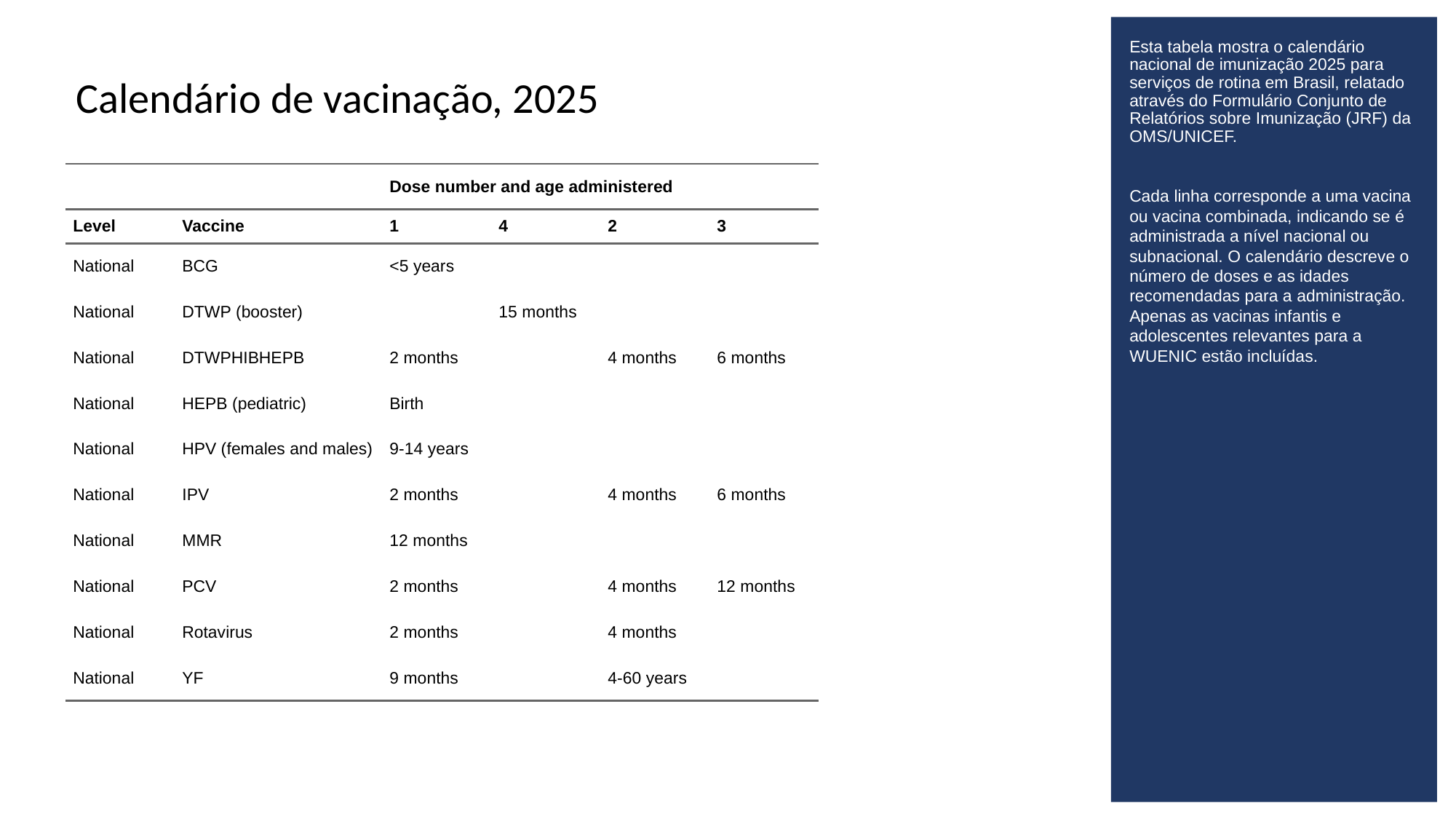

Esta tabela mostra o calendário nacional de imunização 2025 para serviços de rotina em Brasil, relatado através do Formulário Conjunto de Relatórios sobre Imunização (JRF) da OMS/UNICEF.

Cada linha corresponde a uma vacina ou vacina combinada, indicando se é administrada a nível nacional ou subnacional. O calendário descreve o número de doses e as idades recomendadas para a administração. Apenas as vacinas infantis e adolescentes relevantes para a WUENIC estão incluídas.
# Calendário de vacinação, 2025
|  |  | Dose number and age administered | Dose number and age administered | Dose number and age administered | Dose number and age administered |
| --- | --- | --- | --- | --- | --- |
| Level | Vaccine | 1 | 4 | 2 | 3 |
| National | BCG | <5 years |  |  |  |
| National | DTWP (booster) |  | 15 months |  |  |
| National | DTWPHIBHEPB | 2 months |  | 4 months | 6 months |
| National | HEPB (pediatric) | Birth |  |  |  |
| National | HPV (females and males) | 9-14 years |  |  |  |
| National | IPV | 2 months |  | 4 months | 6 months |
| National | MMR | 12 months |  |  |  |
| National | PCV | 2 months |  | 4 months | 12 months |
| National | Rotavirus | 2 months |  | 4 months |  |
| National | YF | 9 months |  | 4-60 years |  |